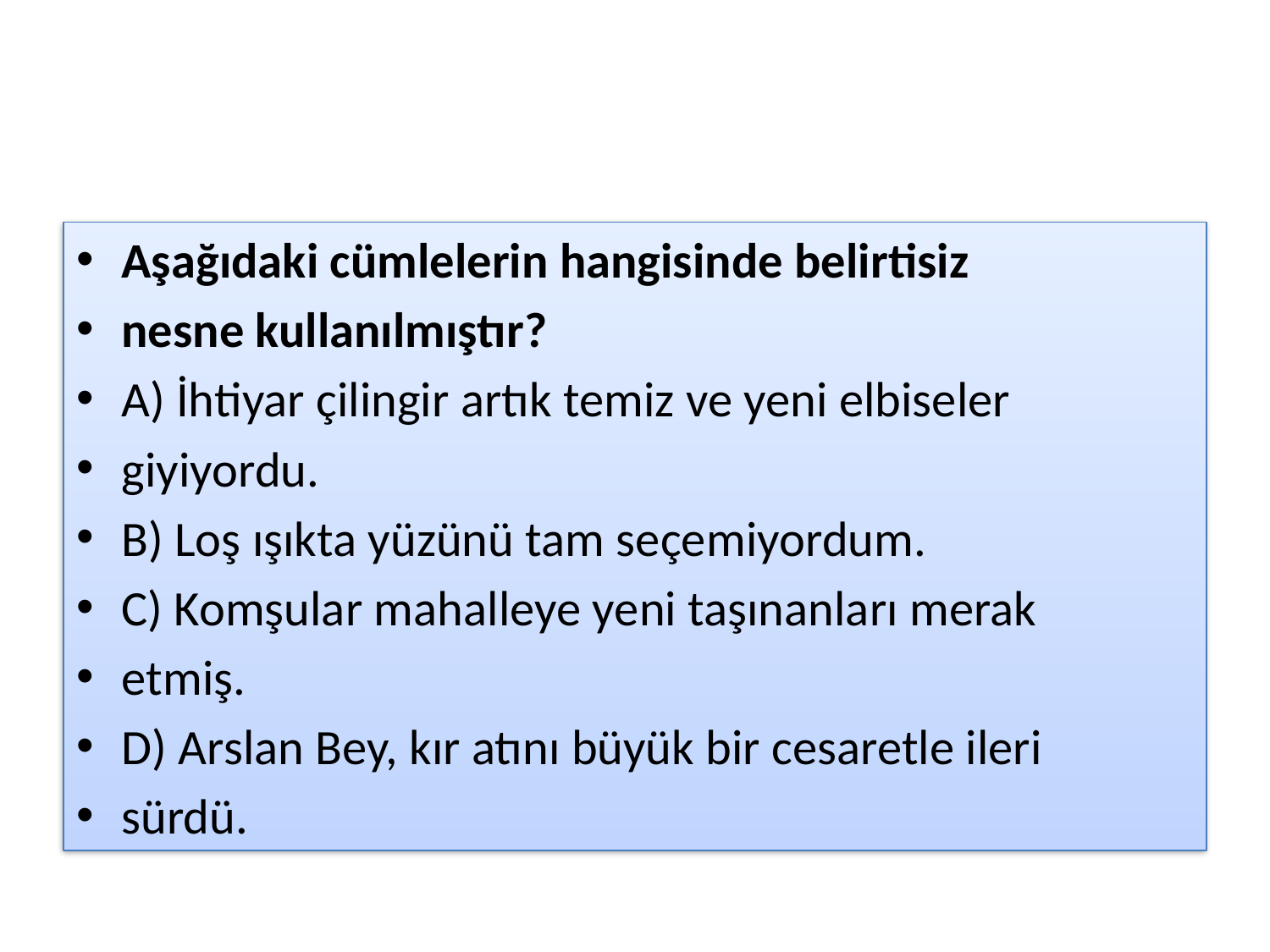

#
Aşağıdaki cümlelerin hangisinde belirtisiz
nesne kullanılmıştır?
A) İhtiyar çilingir artık temiz ve yeni elbiseler
giyiyordu.
B) Loş ışıkta yüzünü tam seçemiyordum.
C) Komşular mahalleye yeni taşınanları merak
etmiş.
D) Arslan Bey, kır atını büyük bir cesaretle ileri
sürdü.